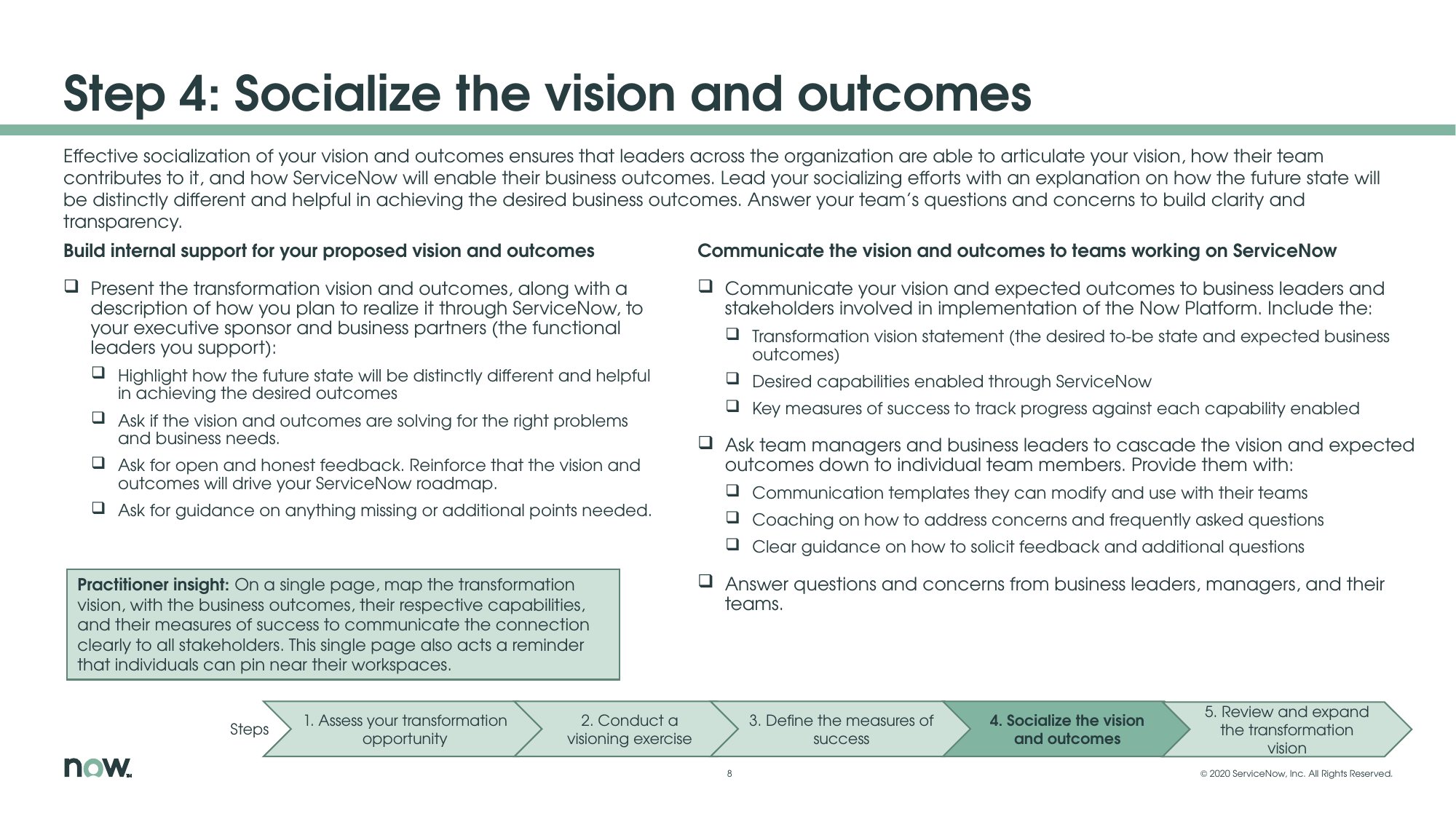

# Step 4: Socialize the vision and outcomes

Effective socialization of your vision and outcomes ensures that leaders across the organization are able to articulate your vision, how their team contributes to it, and how ServiceNow will enable their business outcomes. Lead your socializing efforts with an explanation on how the future state will be distinctly different and helpful in achieving the desired business outcomes. Answer your team’s questions and concerns to build clarity and transparency.
Build internal support for your proposed vision and outcomes
Present the transformation vision and outcomes, along with a description of how you plan to realize it through ServiceNow, to your executive sponsor and business partners (the functional leaders you support):
Highlight how the future state will be distinctly different and helpful in achieving the desired outcomes
Ask if the vision and outcomes are solving for the right problems and business needs.
Ask for open and honest feedback. Reinforce that the vision and outcomes will drive your ServiceNow roadmap.
Ask for guidance on anything missing or additional points needed.
Communicate the vision and outcomes to teams working on ServiceNow
Communicate your vision and expected outcomes to business leaders and stakeholders involved in implementation of the Now Platform. Include the:
Transformation vision statement (the desired to-be state and expected business outcomes)
Desired capabilities enabled through ServiceNow
Key measures of success to track progress against each capability enabled
Ask team managers and business leaders to cascade the vision and expected outcomes down to individual team members. Provide them with:
Communication templates they can modify and use with their teams
Coaching on how to address concerns and frequently asked questions
Clear guidance on how to solicit feedback and additional questions
Answer questions and concerns from business leaders, managers, and their teams.
Practitioner insight: On a single page, map the transformation vision, with the business outcomes, their respective capabilities, and their measures of success to communicate the connection clearly to all stakeholders. This single page also acts a reminder that individuals can pin near their workspaces.
Steps
1. Assess your transformation opportunity
2. Conduct a visioning exercise
3. Define the measures of success
4. Socialize the vision and outcomes
5. Review and expand the transformation vision